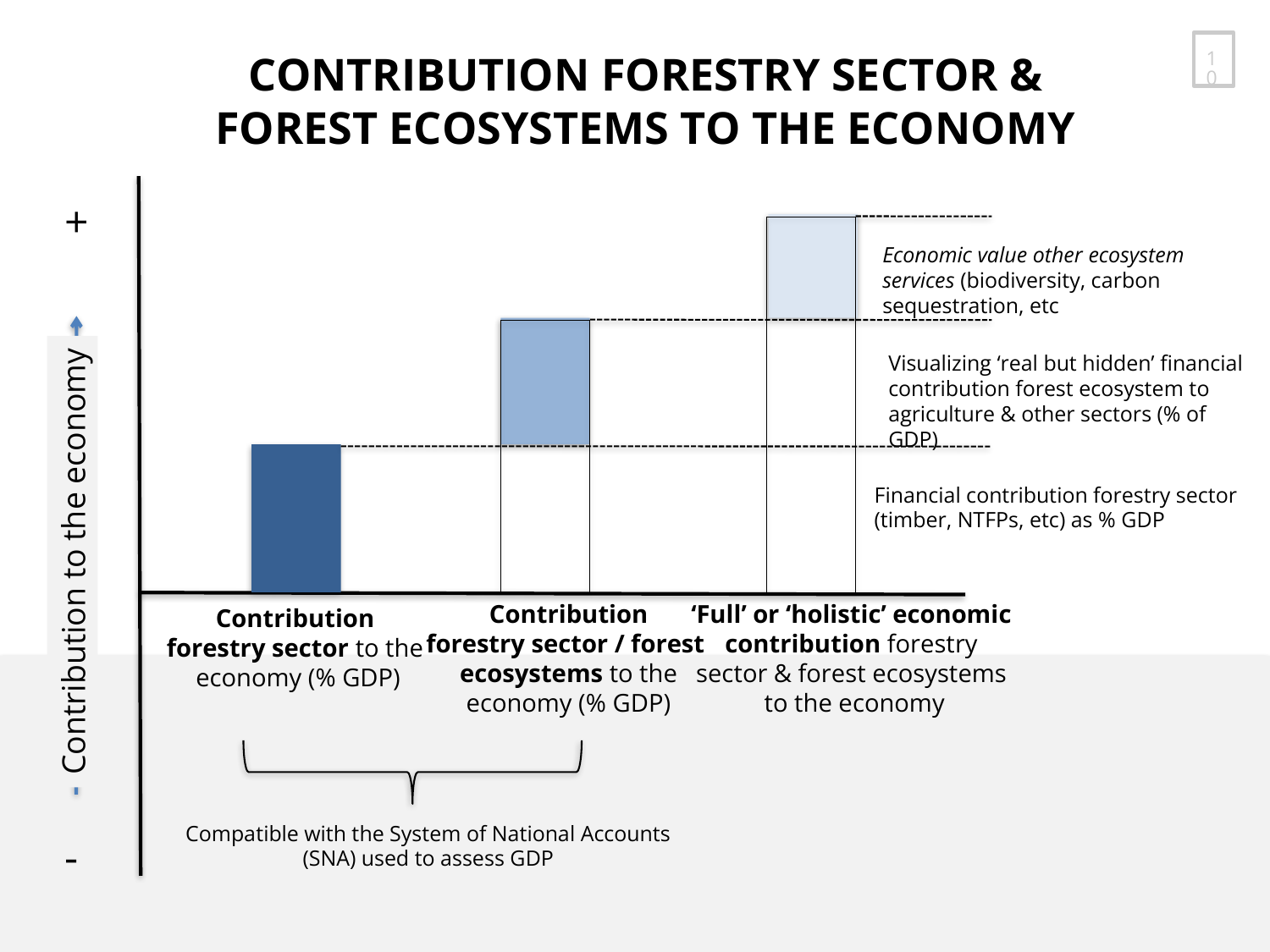

# CONTRIBUTION FORESTRY SECTOR & FOREST ECOSYSTEMS TO THE ECONOMY
+

Economic value other ecosystem services (biodiversity, carbon sequestration, etc

Visualizing ‘real but hidden’ financial contribution forest ecosystem to agriculture & other sectors (% of GDP)

Financial contribution forestry sector
(timber, NTFPs, etc) as % GDP
Contribution to the economy
Contribution
forestry sector / forest
ecosystems to the
economy (% GDP)
‘Full’ or ‘holistic’ economic
contribution forestry
sector & forest ecosystems
to the economy
Contribution
forestry sector to the
economy (% GDP)

Compatible with the System of National Accounts
(SNA) used to assess GDP
-